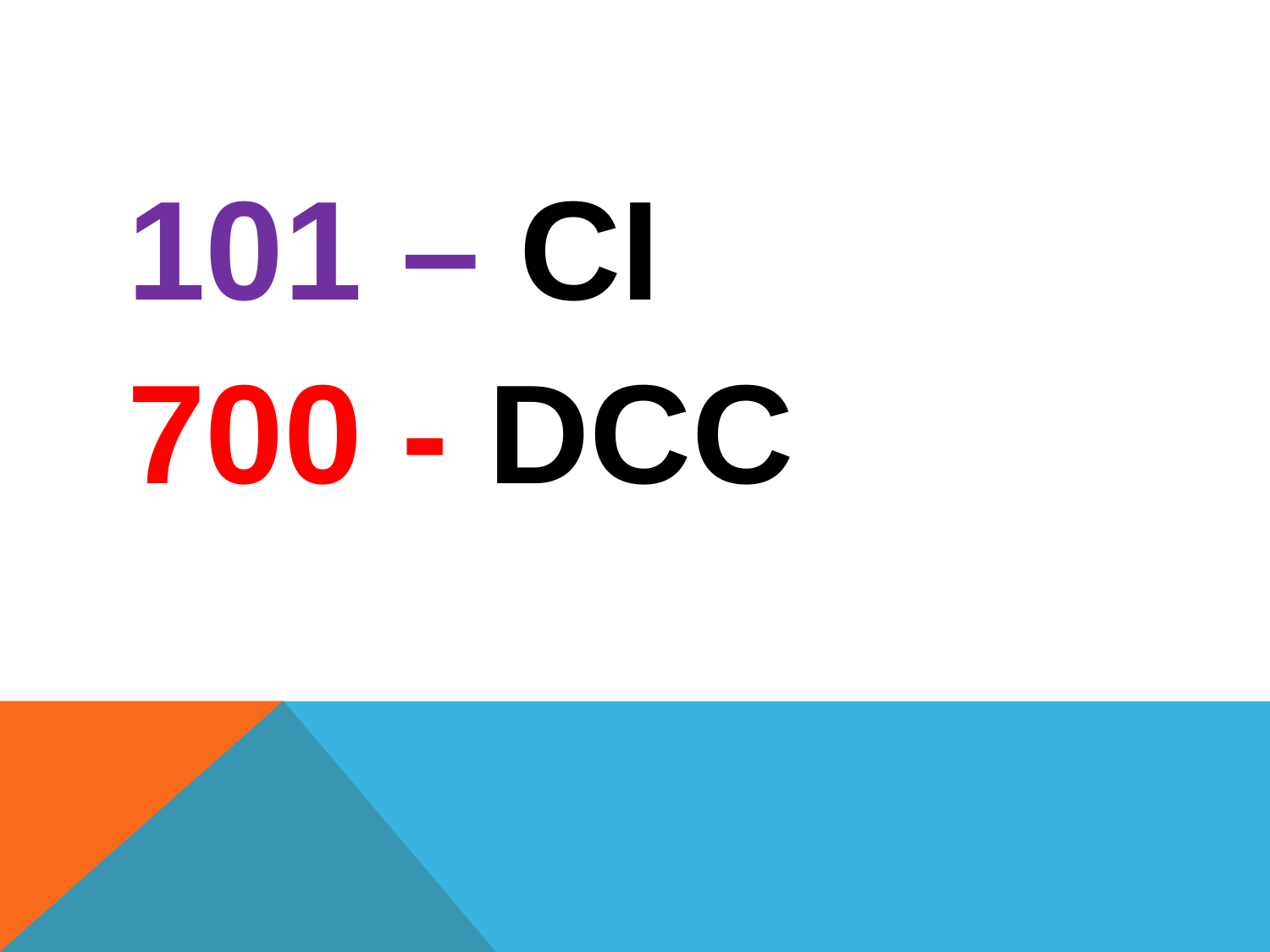

#
101 – CI
700 - DCC